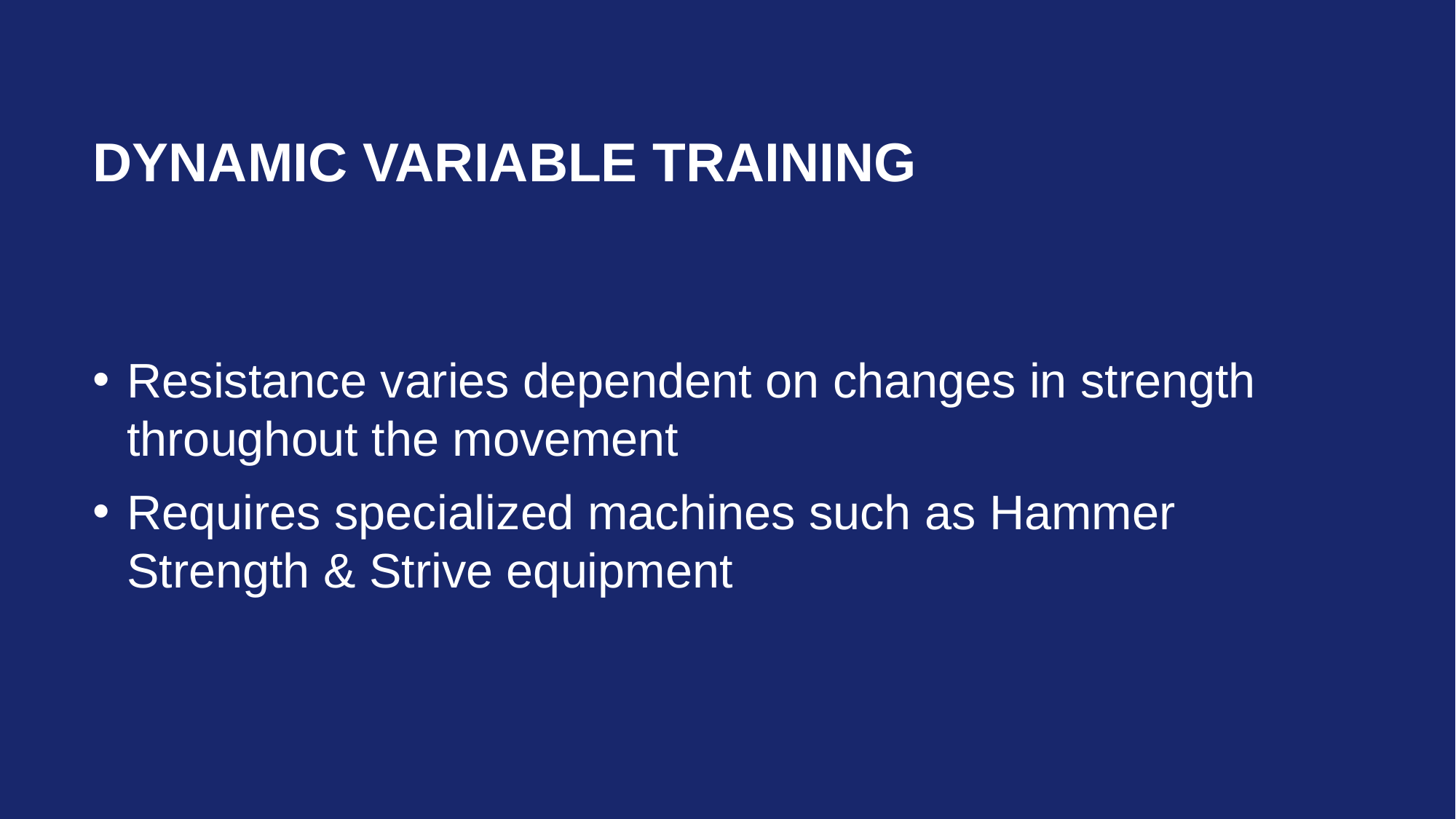

# Dynamic Variable Training
Resistance varies dependent on changes in strength throughout the movement
Requires specialized machines such as Hammer Strength & Strive equipment